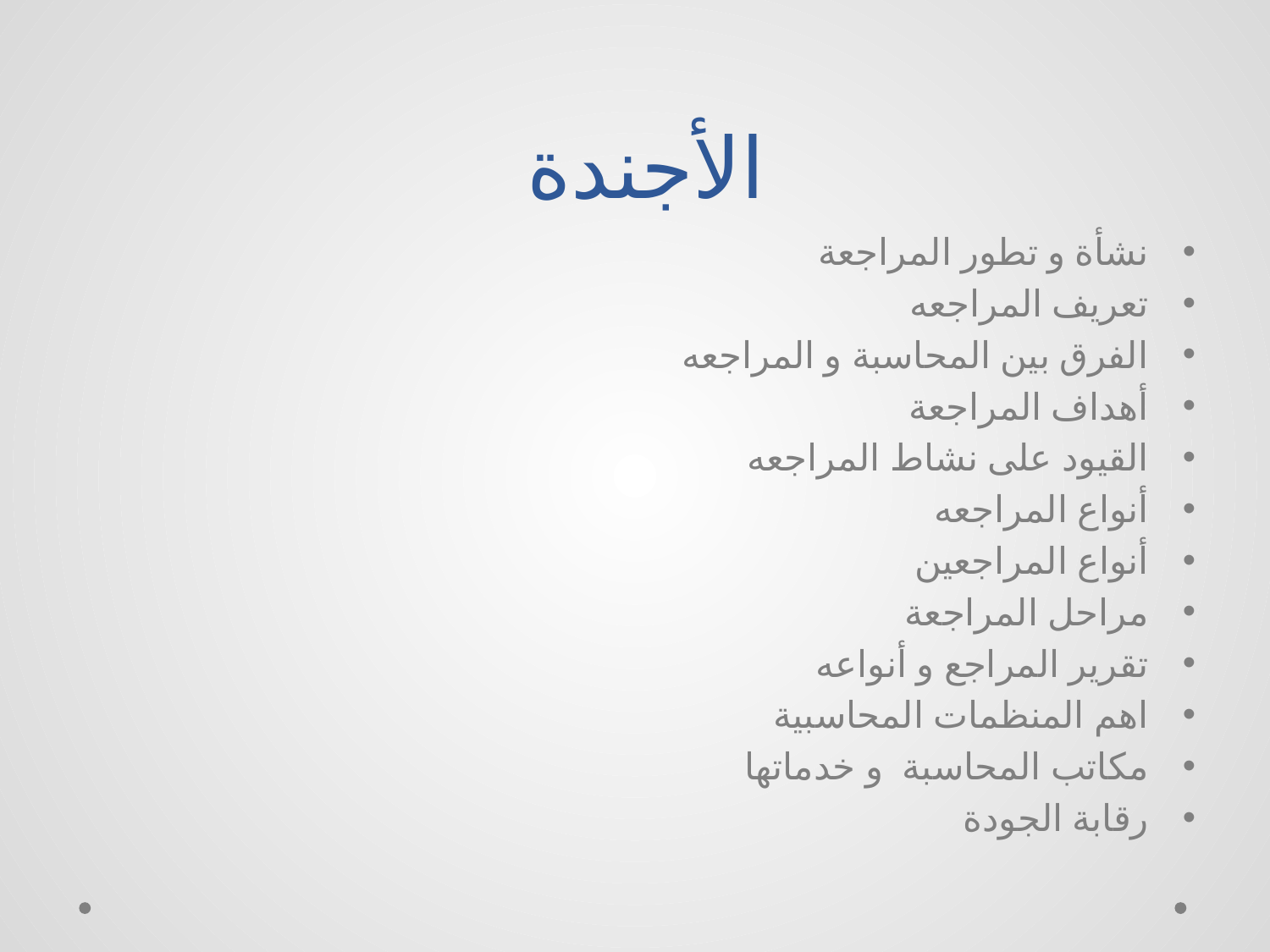

# الأجندة
نشأة و تطور المراجعة
تعريف المراجعه
الفرق بين المحاسبة و المراجعه
أهداف المراجعة
القيود على نشاط المراجعه
أنواع المراجعه
أنواع المراجعين
مراحل المراجعة
تقرير المراجع و أنواعه
اهم المنظمات المحاسبية
مكاتب المحاسبة  و خدماتها
رقابة الجودة